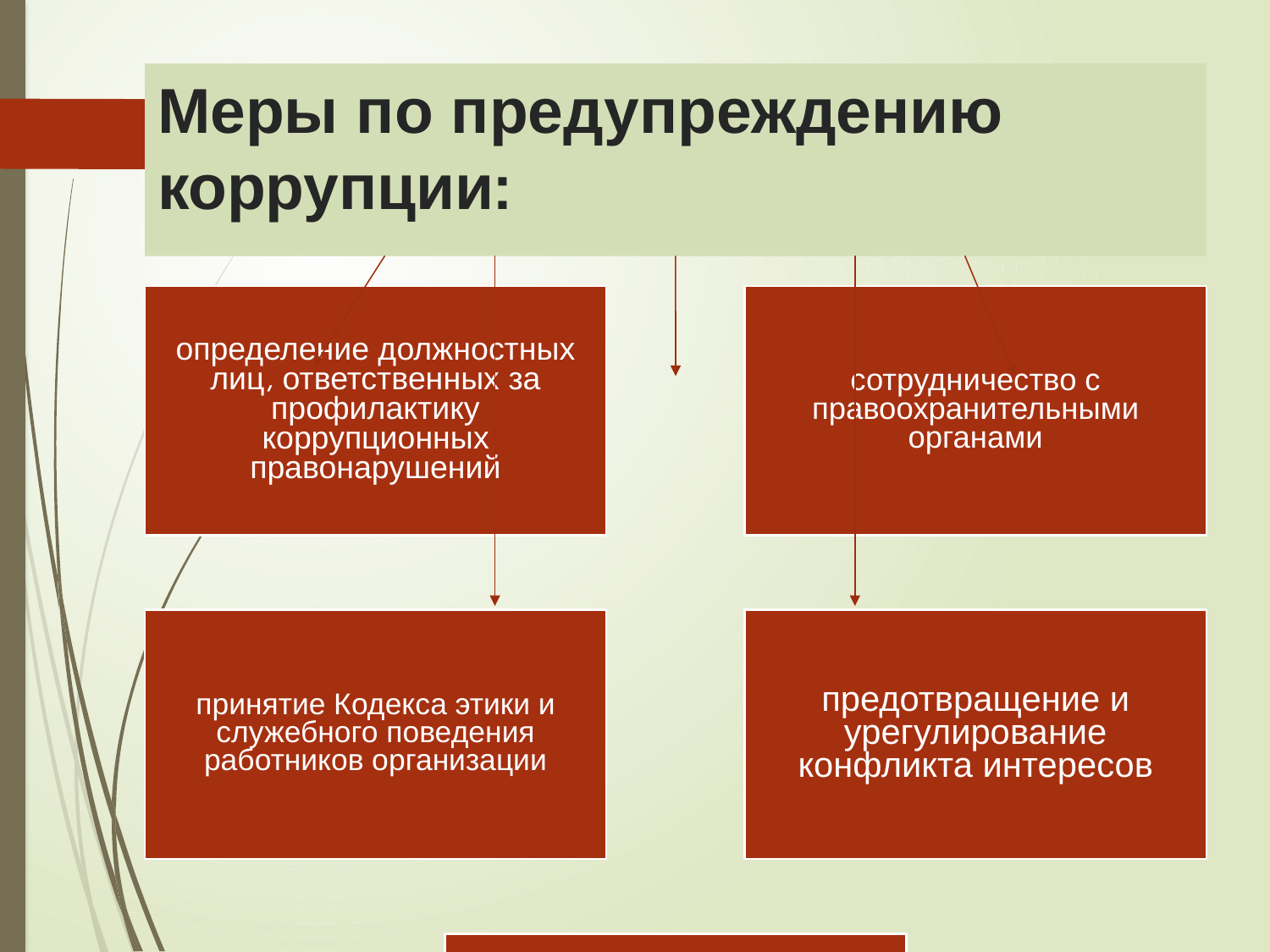

# Меры по предупреждению коррупции:
определение должностных лиц, ответственных за профилактику коррупционных правонарушений
сотрудничество с правоохранительными органами
принятие Кодекса этики и служебного поведения работников организации
предотвращение и урегулирование конфликта интересов